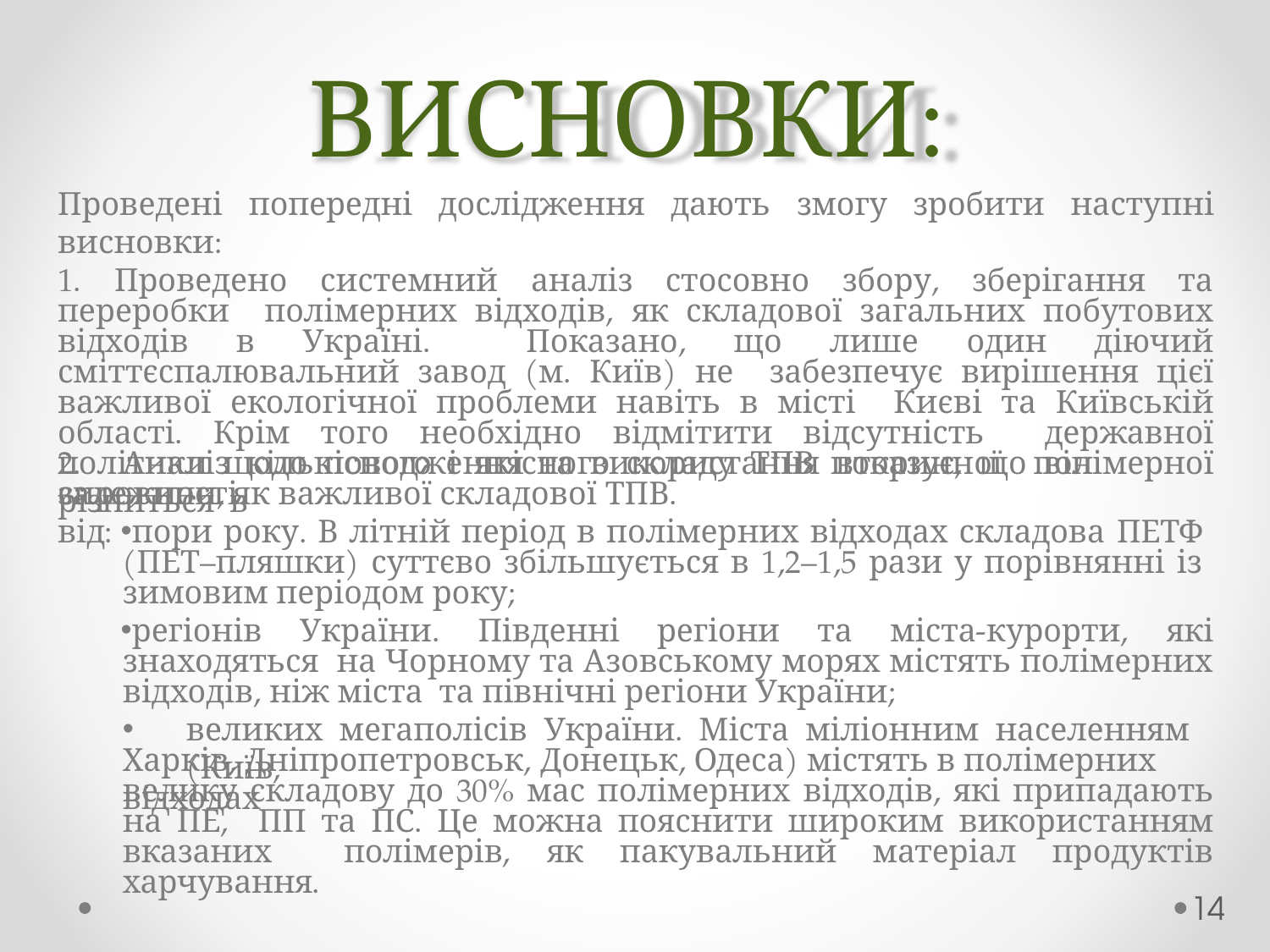

# ВИСНОВКИ:

Проведені попередні дослідження дають змогу зробити наступні висновки:
1. Проведено системний аналіз стосовно збору, зберігання та переробки  полімерних відходів, як складової загальних побутових відходів в Україні.  Показано, що лише один діючий сміттєспалювальний завод (м. Київ) не  забезпечує вирішення цієї важливої екологічної проблеми навіть в місті  Києві та Київській області. Крім того необхідно відмітити відсутність  державної політики щодо поводження та використання вторинної  полімерної сировини, як важливої складової ТПВ.
2.	Аналіз  кількісного  і  якісного  складу  ТПВ  показує,  що  він  різниться в
залежності від:
пори року. В літній період в полімерних відходах складова ПЕТФ  (ПЕТ–пляшки) суттєво збільшується в 1,2–1,5 рази у порівнянні із  зимовим періодом року;
регіонів України. Південні регіони та міста-курорти, які знаходяться  на Чорному та Азовському морях містять полімерних відходів, ніж міста  та північні регіони України;
великих  мегаполісів  України.  Міста  міліонним  населенням   (Київ,
Харків, Дніпропетровськ, Донецьк, Одеса) містять в полімерних відходах
велику складову до 30% мас полімерних відходів, які припадають на ПЕ,  ПП та ПС. Це можна пояснити широким використанням вказаних  полімерів, як пакувальний матеріал продуктів харчування.
14